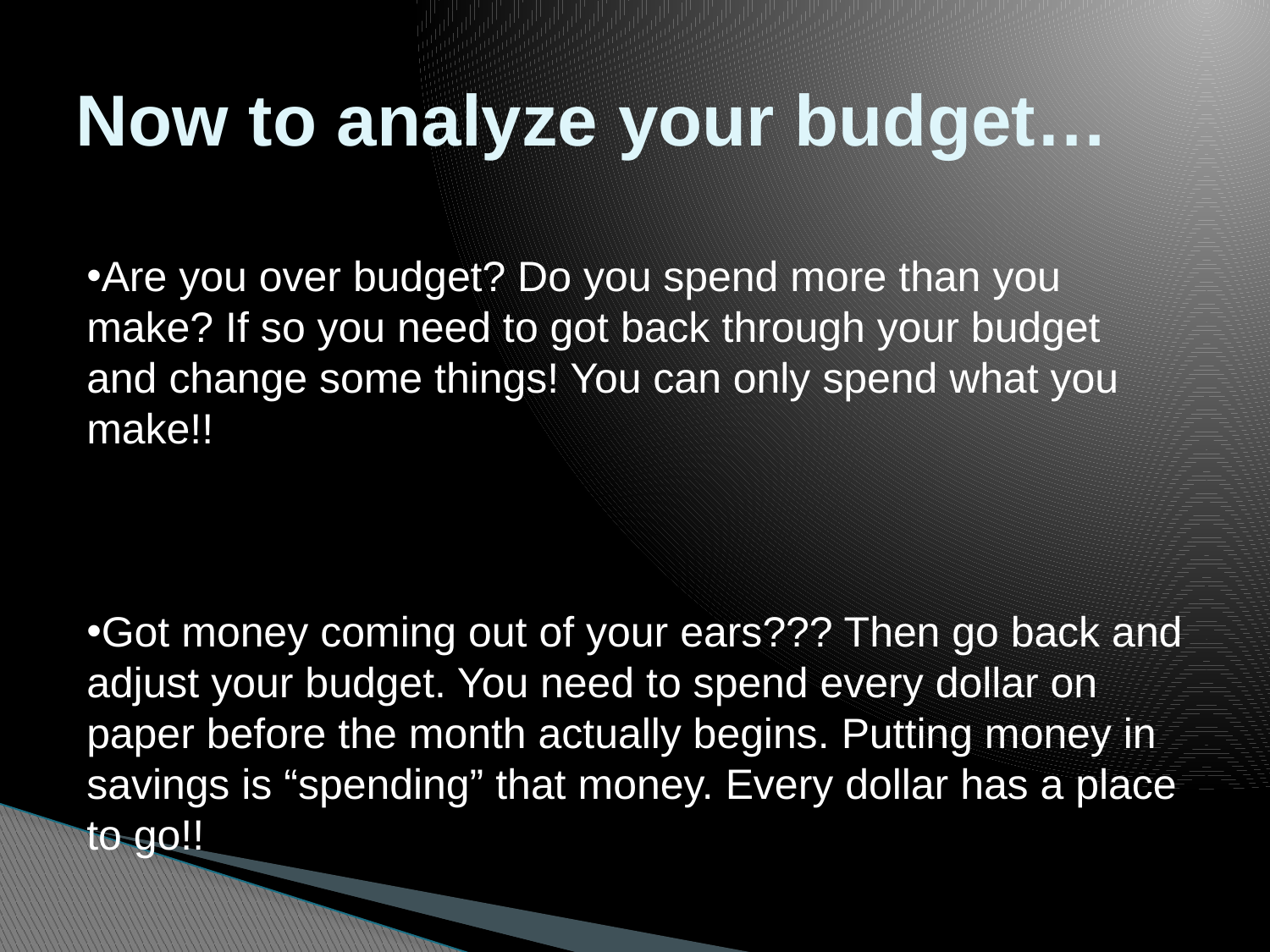

# Now to analyze your budget…
Are you over budget? Do you spend more than you make? If so you need to got back through your budget and change some things! You can only spend what you make!!

Got money coming out of your ears??? Then go back and adjust your budget. You need to spend every dollar on paper before the month actually begins. Putting money in savings is “spending” that money. Every dollar has a place to go!!